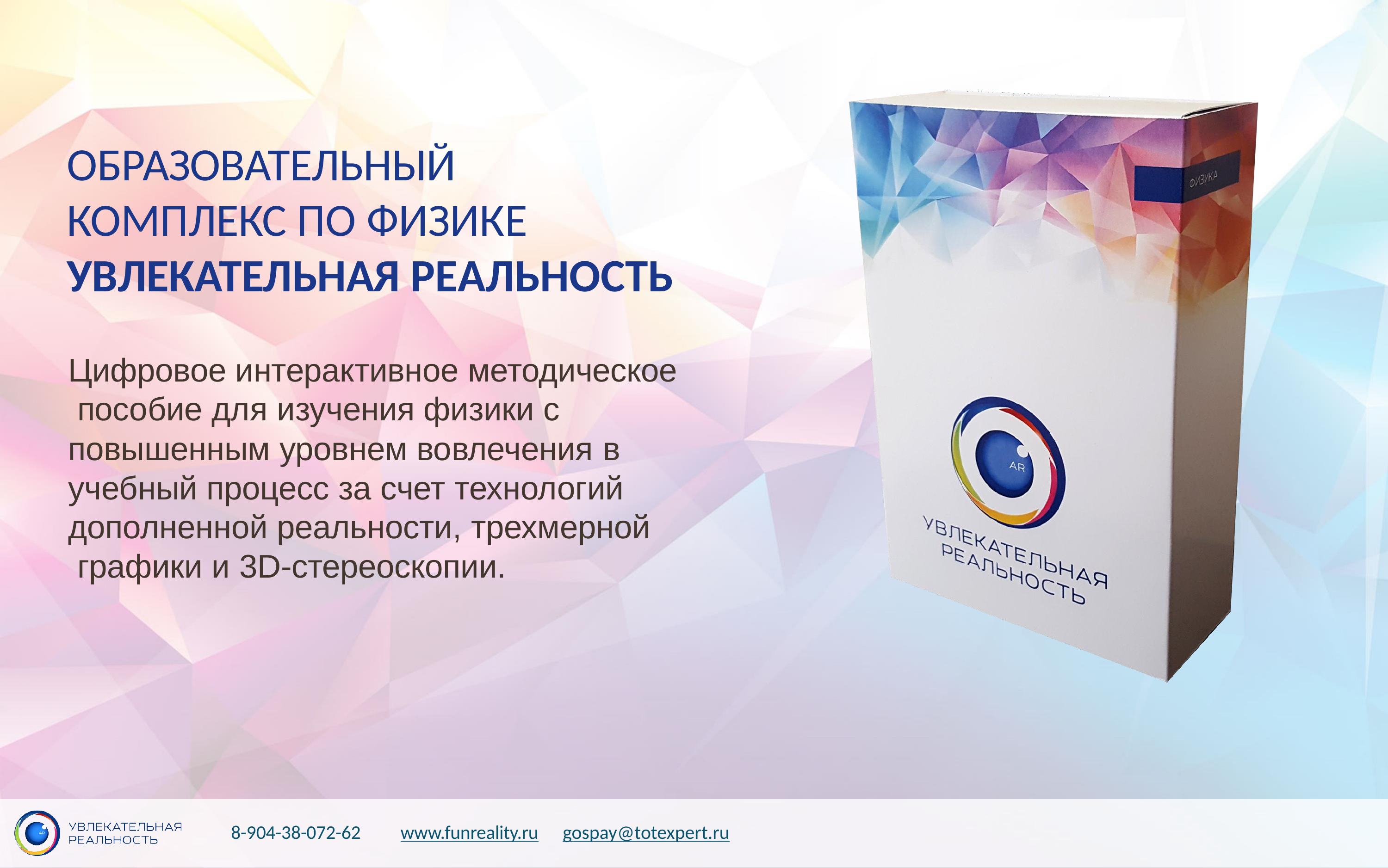

# ОБРАЗОВАТЕЛЬНЫЙ  КОМПЛЕКС ПО ФИЗИКЕ  УВЛЕКАТЕЛЬНАЯ РЕАЛЬНОСТЬ
Цифровое интерактивное методическое  пособие для изучения физики с  повышенным уровнем вовлечения в
учебный процесс за счет технологий  дополненной реальности, трехмерной  графики и 3D-стереоскопии.
8-904-38-072-62
www.funreality.ru
gospay@totexpert.ru